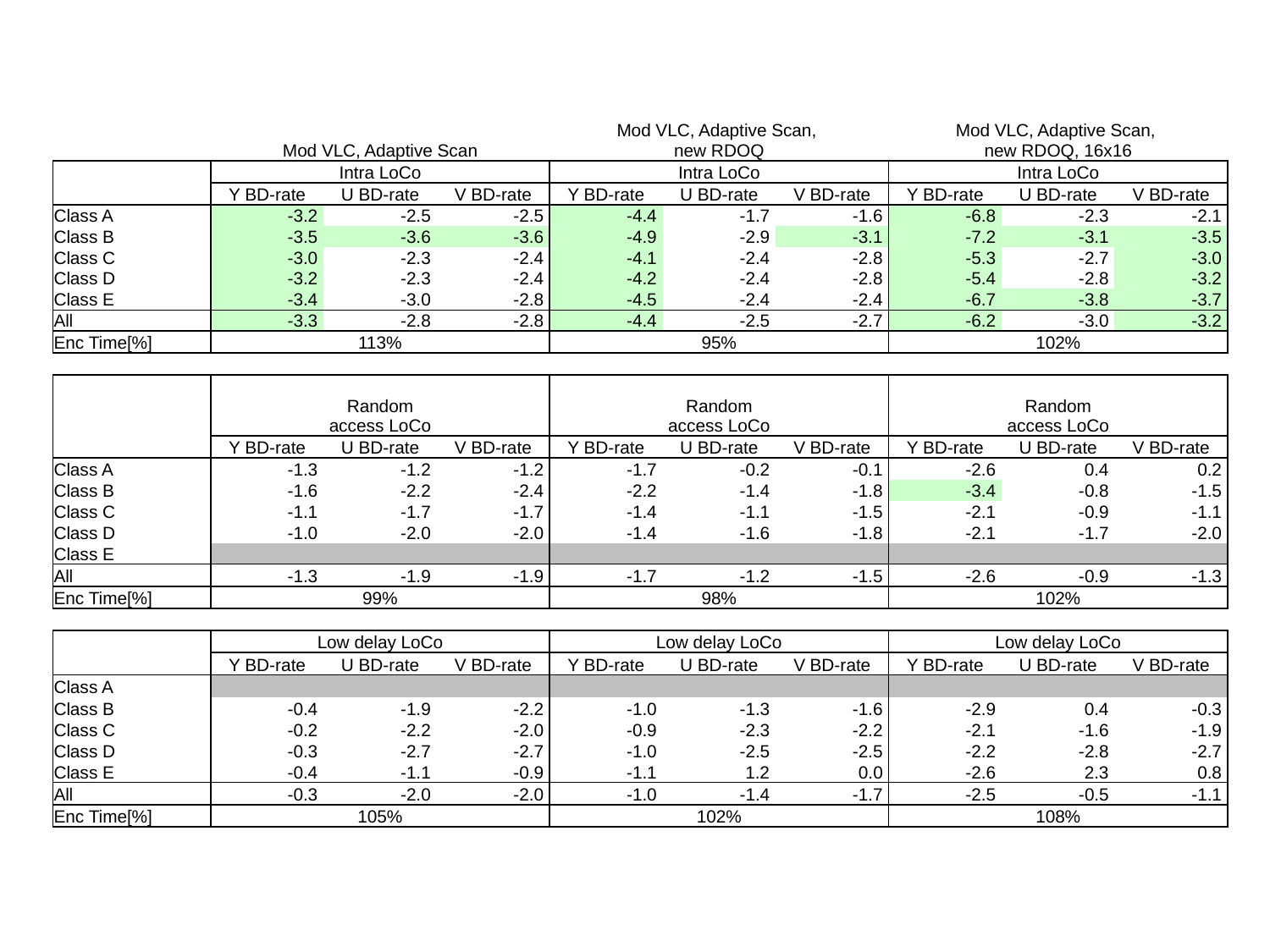

|  | Mod VLC, Adaptive Scan |  |  | Mod VLC, Adaptive Scan, new RDOQ |  |  | Mod VLC, Adaptive Scan, new RDOQ, 16x16 |  |  |
| --- | --- | --- | --- | --- | --- | --- | --- | --- | --- |
|  |  |  |  |  |  |  |  |  |  |
|  | Intra LoCo |  |  | Intra LoCo |  |  | Intra LoCo |  |  |
|  | Y BD-rate | U BD-rate | V BD-rate | Y BD-rate | U BD-rate | V BD-rate | Y BD-rate | U BD-rate | V BD-rate |
| Class A | -3.2 | -2.5 | -2.5 | -4.4 | -1.7 | -1.6 | -6.8 | -2.3 | -2.1 |
| Class B | -3.5 | -3.6 | -3.6 | -4.9 | -2.9 | -3.1 | -7.2 | -3.1 | -3.5 |
| Class C | -3.0 | -2.3 | -2.4 | -4.1 | -2.4 | -2.8 | -5.3 | -2.7 | -3.0 |
| Class D | -3.2 | -2.3 | -2.4 | -4.2 | -2.4 | -2.8 | -5.4 | -2.8 | -3.2 |
| Class E | -3.4 | -3.0 | -2.8 | -4.5 | -2.4 | -2.4 | -6.7 | -3.8 | -3.7 |
| All | -3.3 | -2.8 | -2.8 | -4.4 | -2.5 | -2.7 | -6.2 | -3.0 | -3.2 |
| Enc Time[%] | 113% |  |  | 95% |  |  | 102% |  |  |
|  |  |  |  |  |  |  |  |  |  |
|  |  | Random access LoCo |  |  | Random access LoCo |  |  | Random access LoCo |  |
|  | Y BD-rate | U BD-rate | V BD-rate | Y BD-rate | U BD-rate | V BD-rate | Y BD-rate | U BD-rate | V BD-rate |
| Class A | -1.3 | -1.2 | -1.2 | -1.7 | -0.2 | -0.1 | -2.6 | 0.4 | 0.2 |
| Class B | -1.6 | -2.2 | -2.4 | -2.2 | -1.4 | -1.8 | -3.4 | -0.8 | -1.5 |
| Class C | -1.1 | -1.7 | -1.7 | -1.4 | -1.1 | -1.5 | -2.1 | -0.9 | -1.1 |
| Class D | -1.0 | -2.0 | -2.0 | -1.4 | -1.6 | -1.8 | -2.1 | -1.7 | -2.0 |
| Class E |  |  |  |  |  |  |  |  |  |
| All | -1.3 | -1.9 | -1.9 | -1.7 | -1.2 | -1.5 | -2.6 | -0.9 | -1.3 |
| Enc Time[%] | 99% |  |  | 98% |  |  | 102% |  |  |
|  |  |  |  |  |  |  |  |  |  |
|  | Low delay LoCo |  |  | Low delay LoCo |  |  | Low delay LoCo |  |  |
|  | Y BD-rate | U BD-rate | V BD-rate | Y BD-rate | U BD-rate | V BD-rate | Y BD-rate | U BD-rate | V BD-rate |
| Class A |  |  |  |  |  |  |  |  |  |
| Class B | -0.4 | -1.9 | -2.2 | -1.0 | -1.3 | -1.6 | -2.9 | 0.4 | -0.3 |
| Class C | -0.2 | -2.2 | -2.0 | -0.9 | -2.3 | -2.2 | -2.1 | -1.6 | -1.9 |
| Class D | -0.3 | -2.7 | -2.7 | -1.0 | -2.5 | -2.5 | -2.2 | -2.8 | -2.7 |
| Class E | -0.4 | -1.1 | -0.9 | -1.1 | 1.2 | 0.0 | -2.6 | 2.3 | 0.8 |
| All | -0.3 | -2.0 | -2.0 | -1.0 | -1.4 | -1.7 | -2.5 | -0.5 | -1.1 |
| Enc Time[%] | 105% |  |  | 102% |  |  | 108% |  |  |